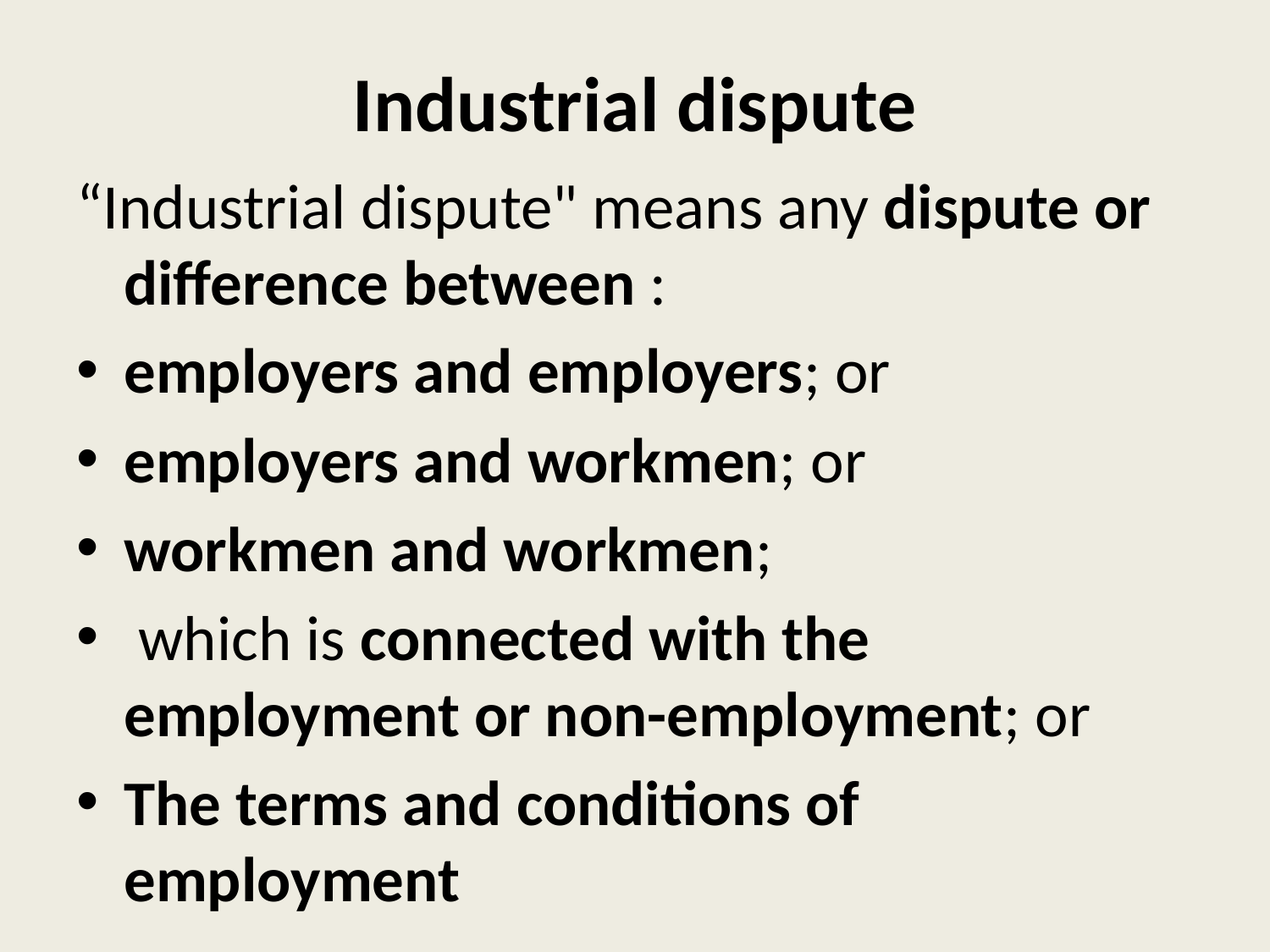

# Industrial dispute
“Industrial dispute" means any dispute or difference between :
employers and employers; or
employers and workmen; or
workmen and workmen;
 which is connected with the employment or non-employment; or
The terms and conditions of employment